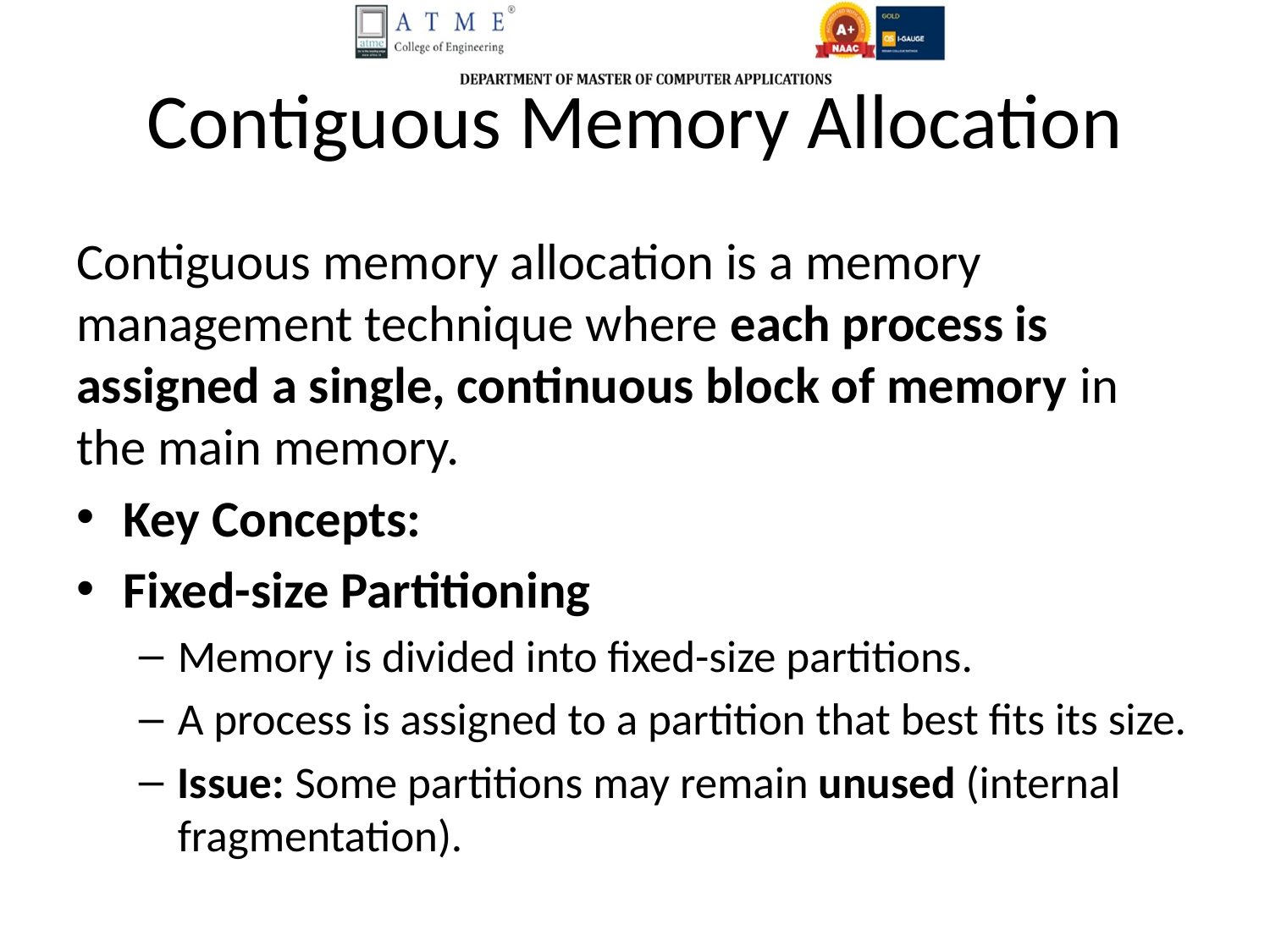

# Contiguous Memory Allocation
Contiguous memory allocation is a memory management technique where each process is assigned a single, continuous block of memory in the main memory.
Key Concepts:
Fixed-size Partitioning
Memory is divided into fixed-size partitions.
A process is assigned to a partition that best fits its size.
Issue: Some partitions may remain unused (internal fragmentation).